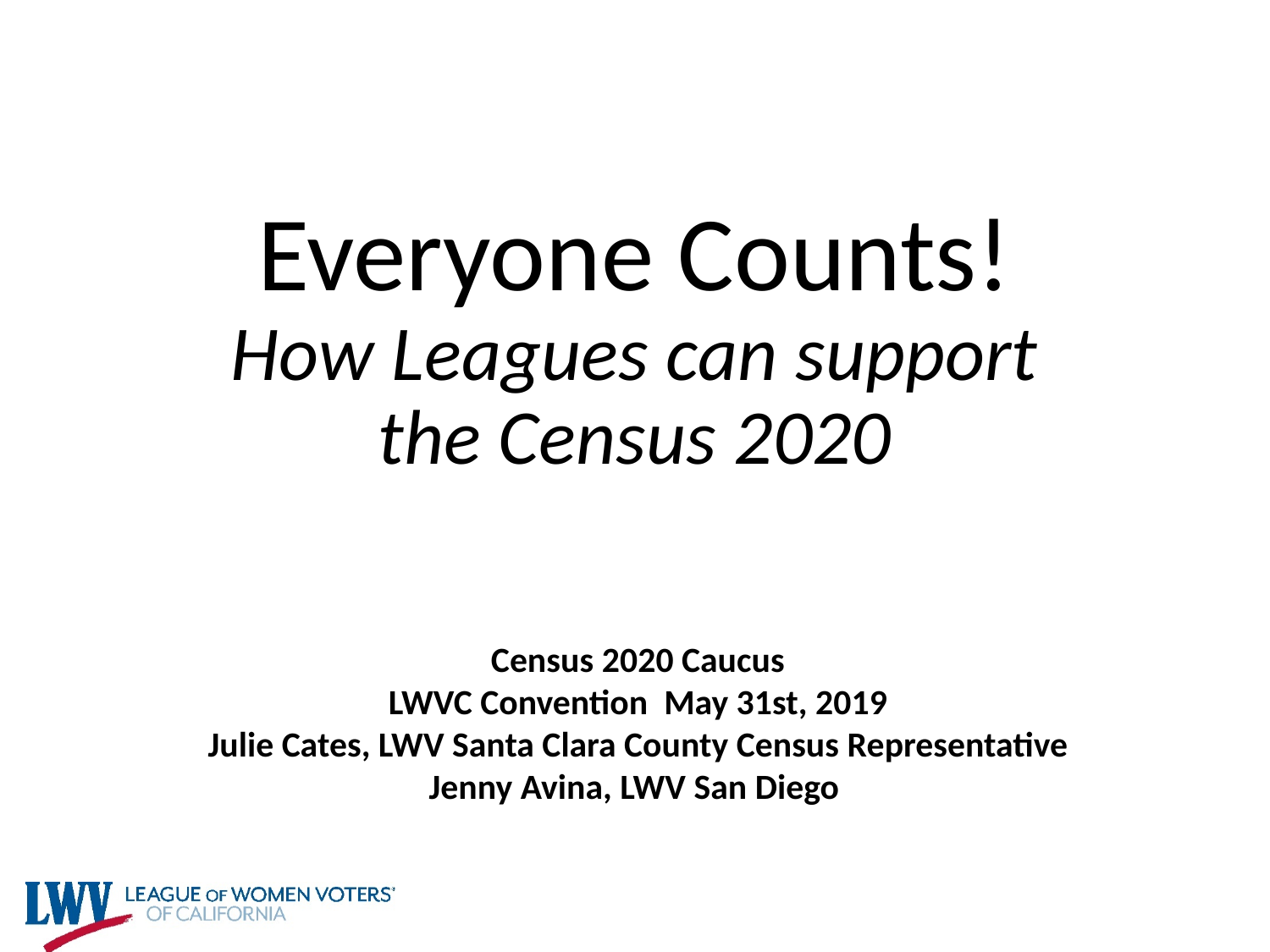

# Everyone Counts! How Leagues can support the Census 2020
Census 2020 Caucus
LWVC Convention  May 31st, 2019
Julie Cates, LWV Santa Clara County Census Representative
Jenny Avina, LWV San Diego